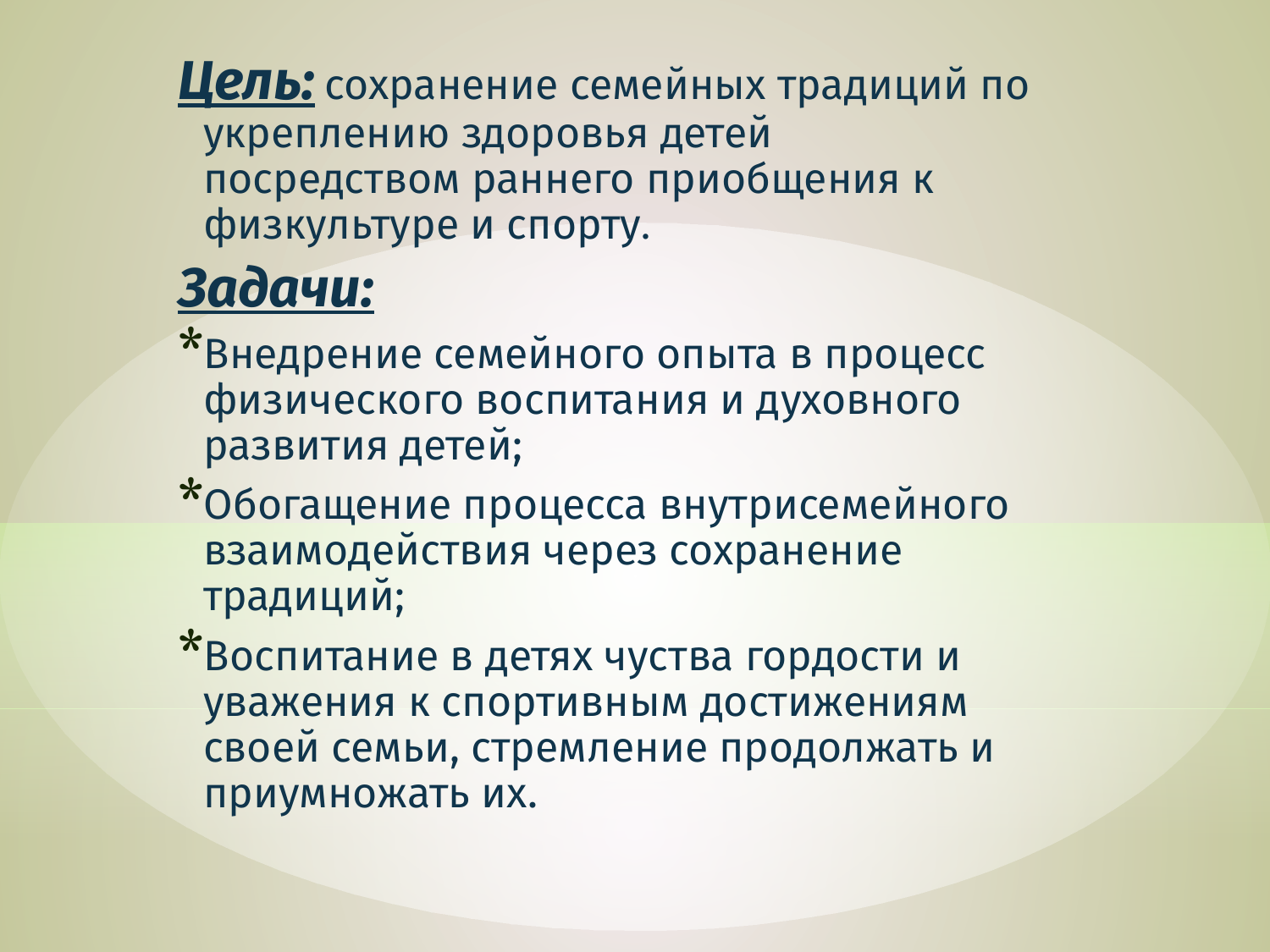

Цель: сохранение семейных традиций по укреплению здоровья детей посредством раннего приобщения к физкультуре и спорту.
Задачи:
Внедрение семейного опыта в процесс физического воспитания и духовного развития детей;
Обогащение процесса внутрисемейного взаимодействия через сохранение традиций;
Воспитание в детях чуства гордости и уважения к спортивным достижениям своей семьи, стремление продолжать и приумножать их.